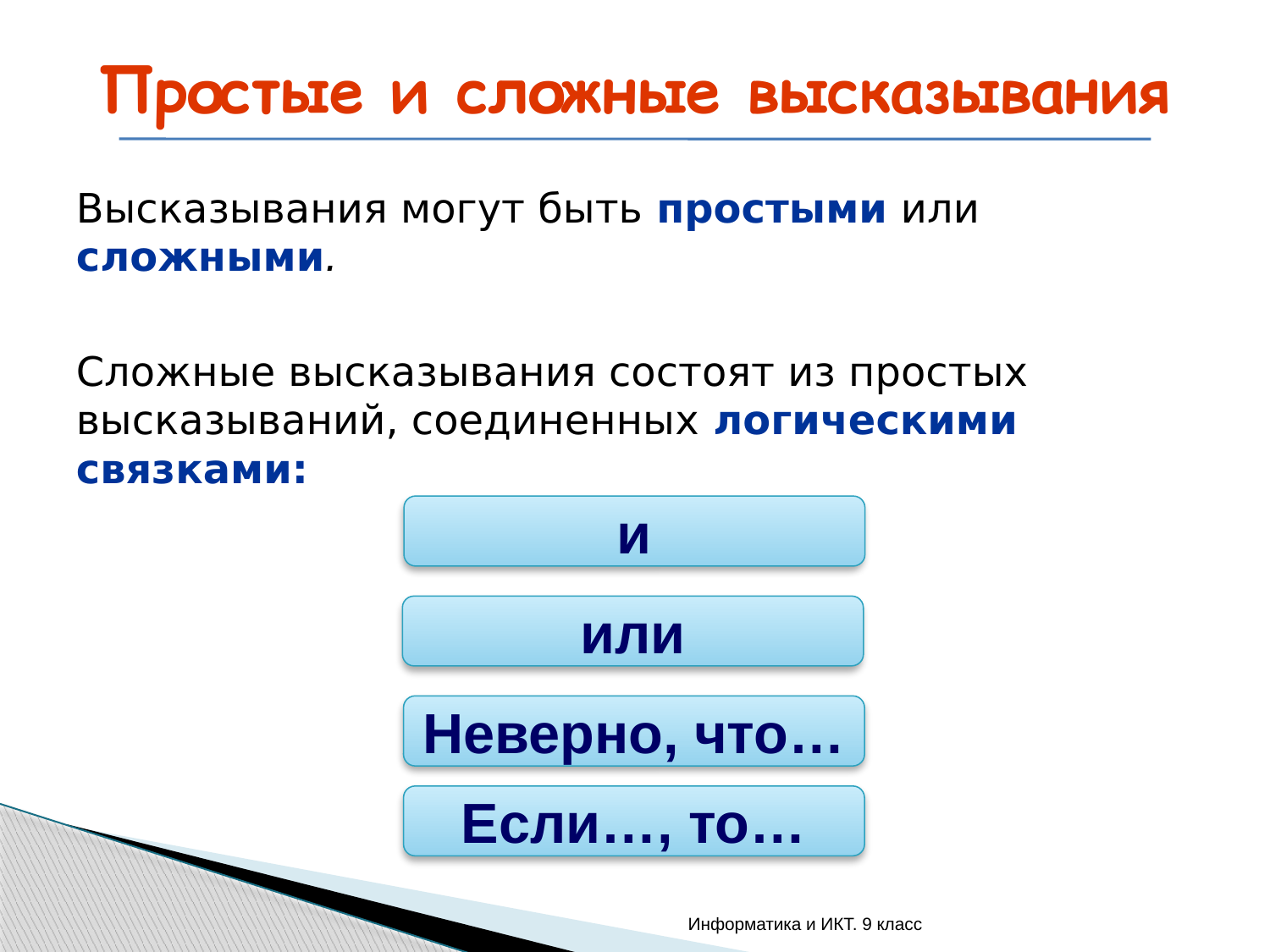

Простые и сложные высказывания

Высказывания могут быть простыми или сложными.

Сложные высказывания состоят из простых высказываний, соединенных логическими связками:
и
или
Неверно, что…
Если…, то…
Информатика и ИКТ. 9 класс